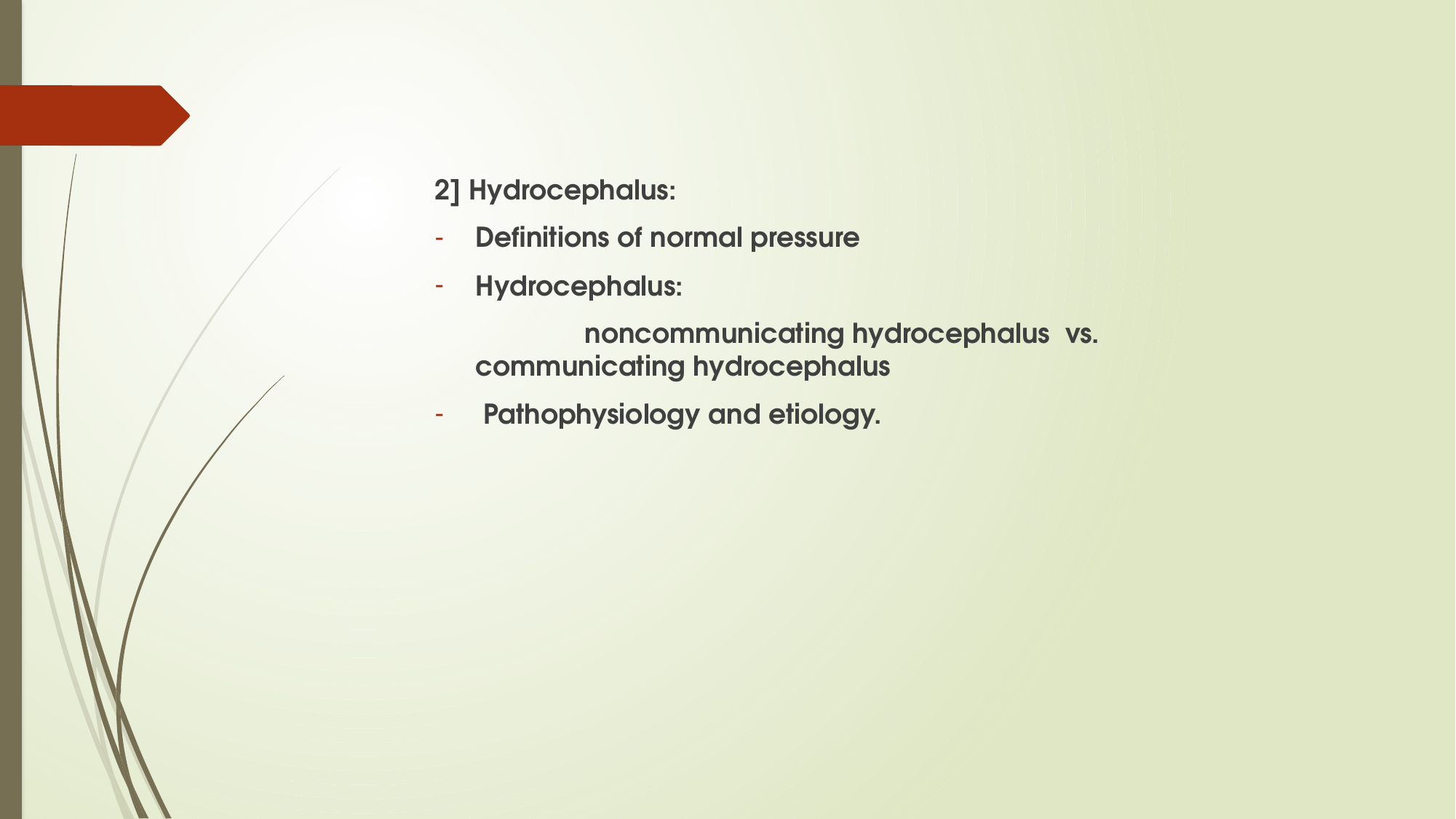

#
2] Hydrocephalus:
Definitions of normal pressure
Hydrocephalus:
		noncommunicating hydrocephalus  vs.	communicating hydrocephalus
 Pathophysiology and etiology.